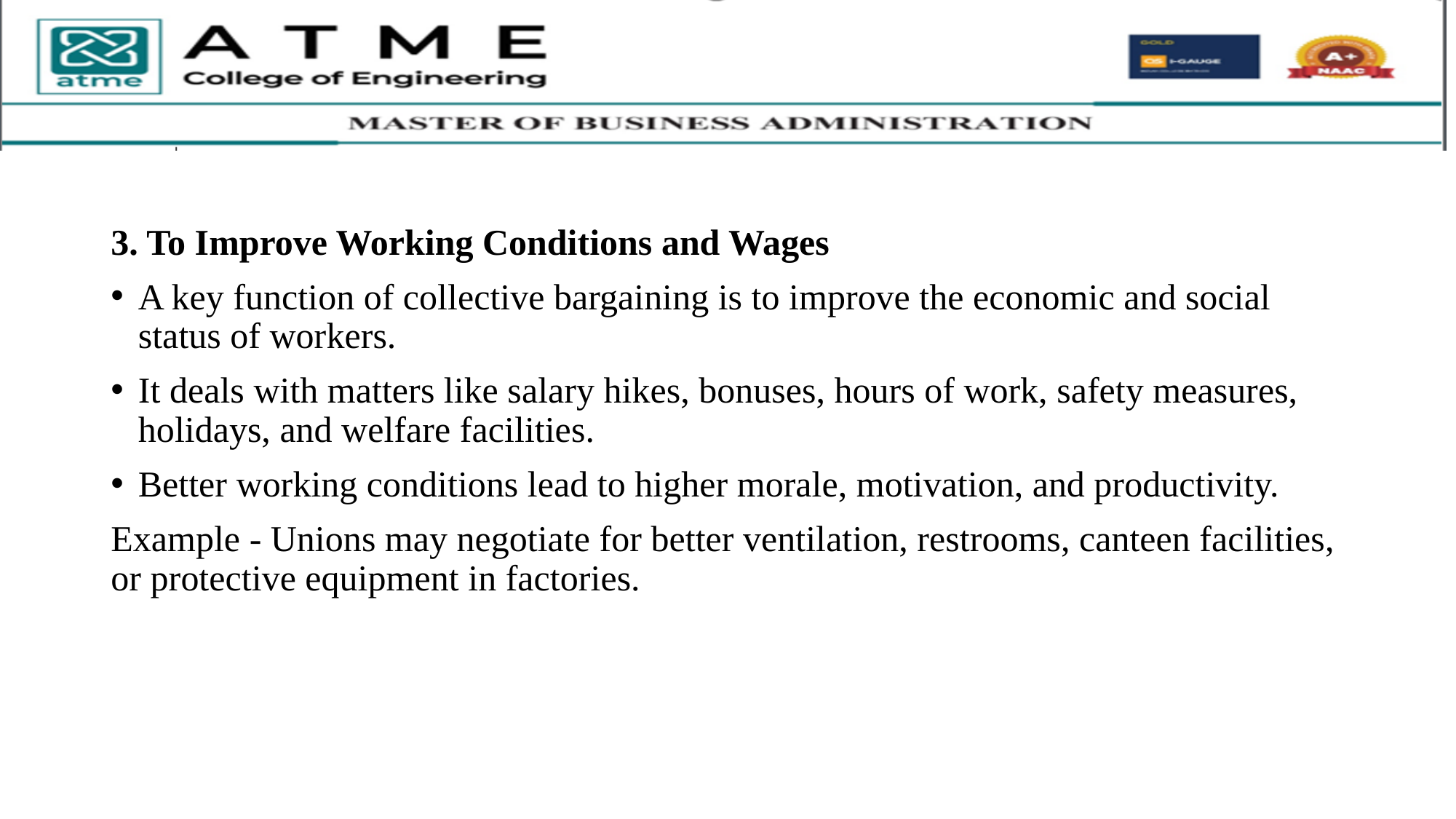

3. To Improve Working Conditions and Wages
A key function of collective bargaining is to improve the economic and social status of workers.
It deals with matters like salary hikes, bonuses, hours of work, safety measures, holidays, and welfare facilities.
Better working conditions lead to higher morale, motivation, and productivity.
Example - Unions may negotiate for better ventilation, restrooms, canteen facilities, or protective equipment in factories.